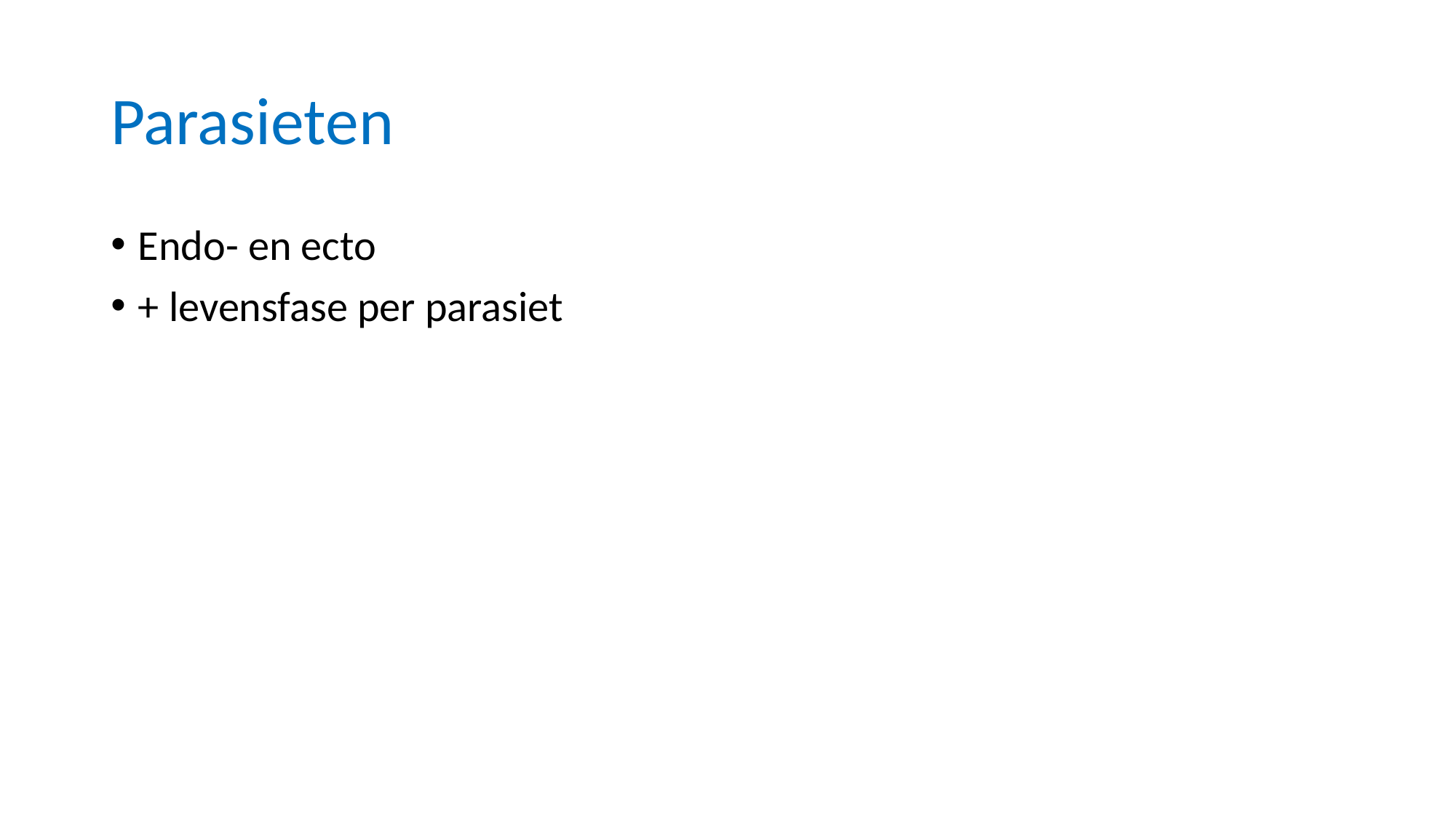

# Parasieten
Endo- en ecto
+ levensfase per parasiet